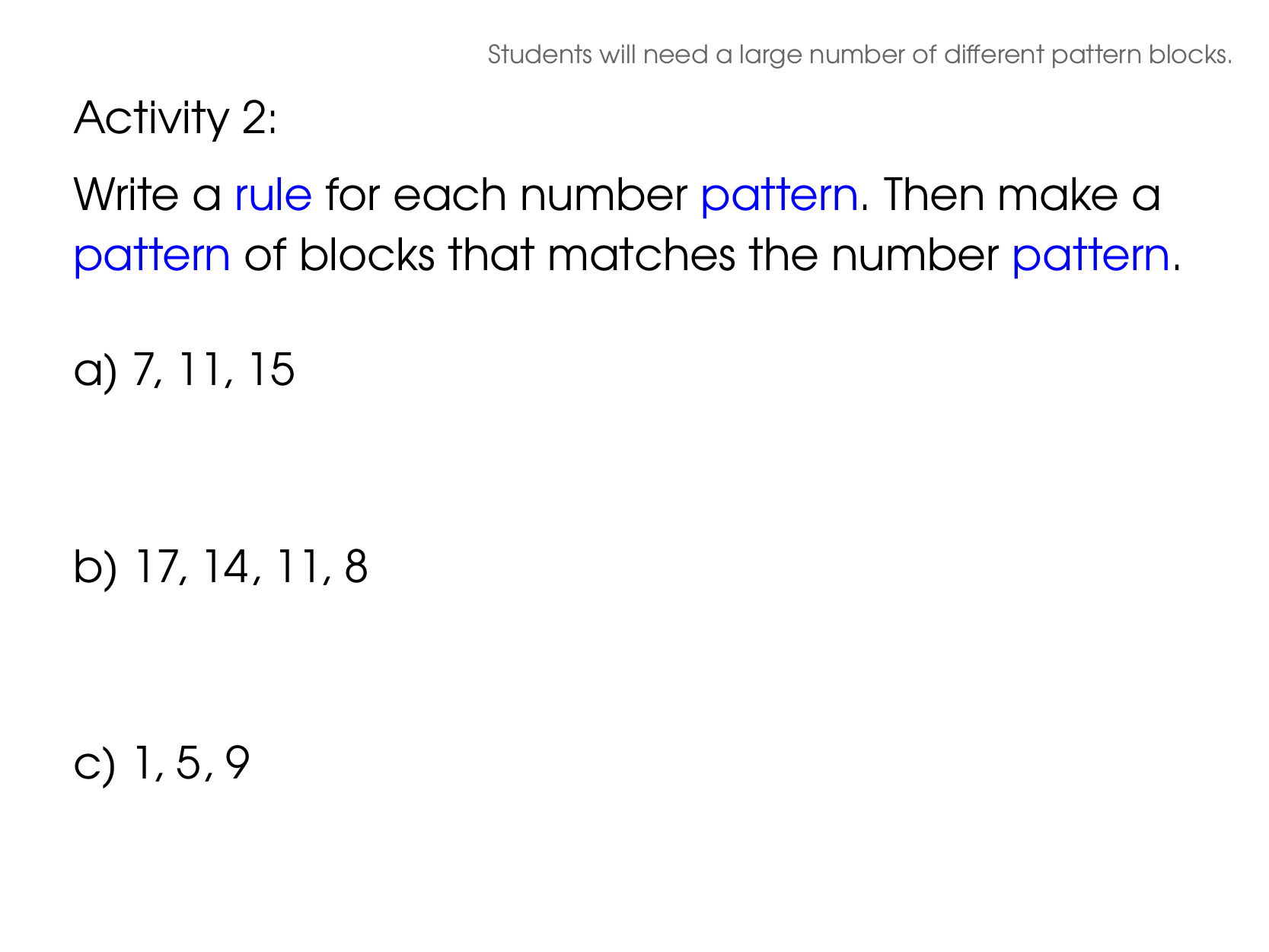

Students will need a large number of different pattern blocks.
Activity 2:
Write a rule for each number pattern. Then make a pattern of blocks that matches the number pattern.
a) 7, 11, 15
b) 17, 14, 11, 8
c) 1, 5, 9